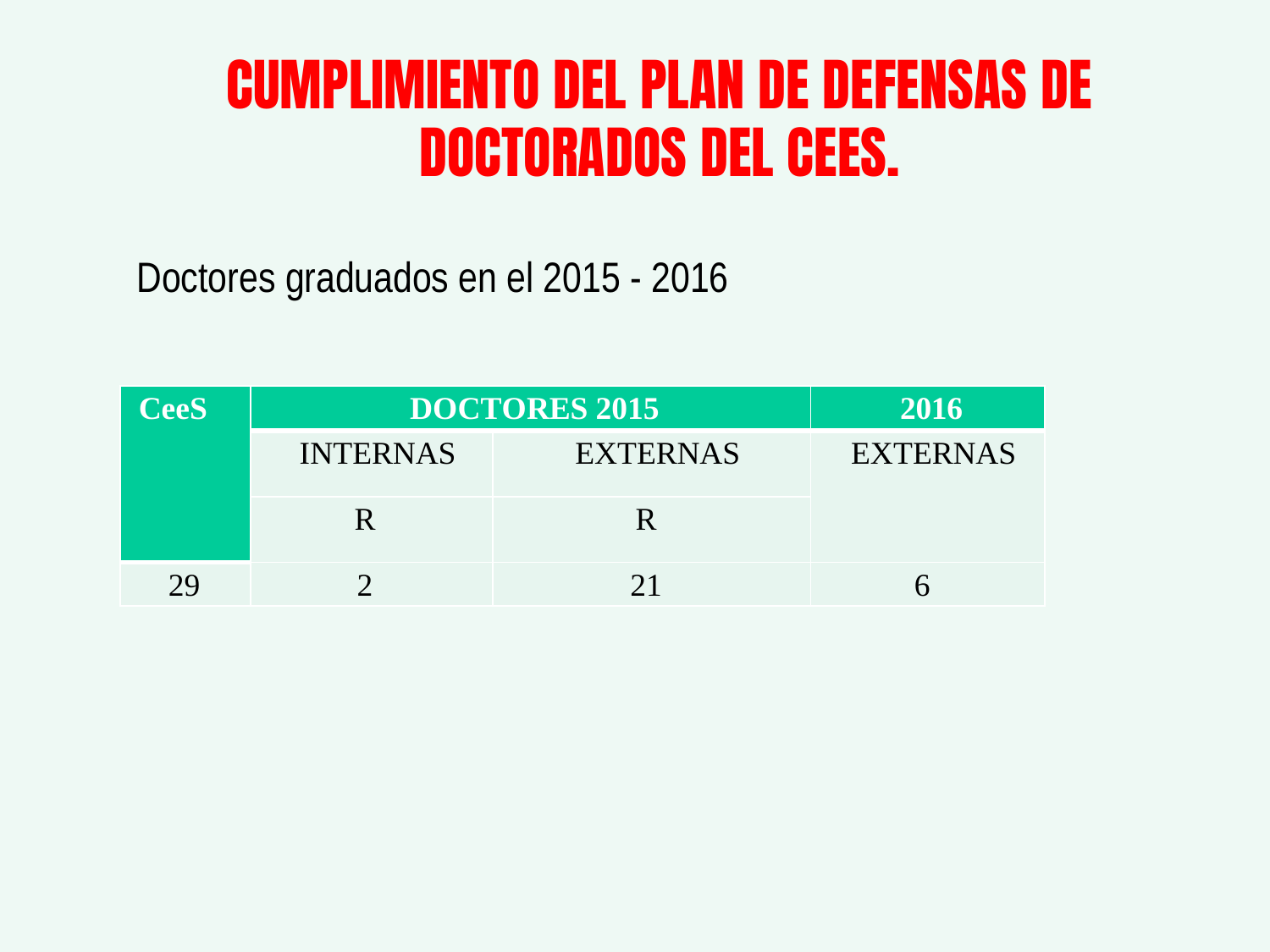

CUMPLIMIENTO DEL PLAN DE DEFENSAS DE DOCTORADOS DEL CEES.
Doctores graduados en el 2015 - 2016
| CeeS | DOCTORES 2015 |  | 2016 |
| --- | --- | --- | --- |
|  | INTERNAS | EXTERNAS | EXTERNAS |
|  | R | R |  |
| 29 | 2 | 21 | 6 |